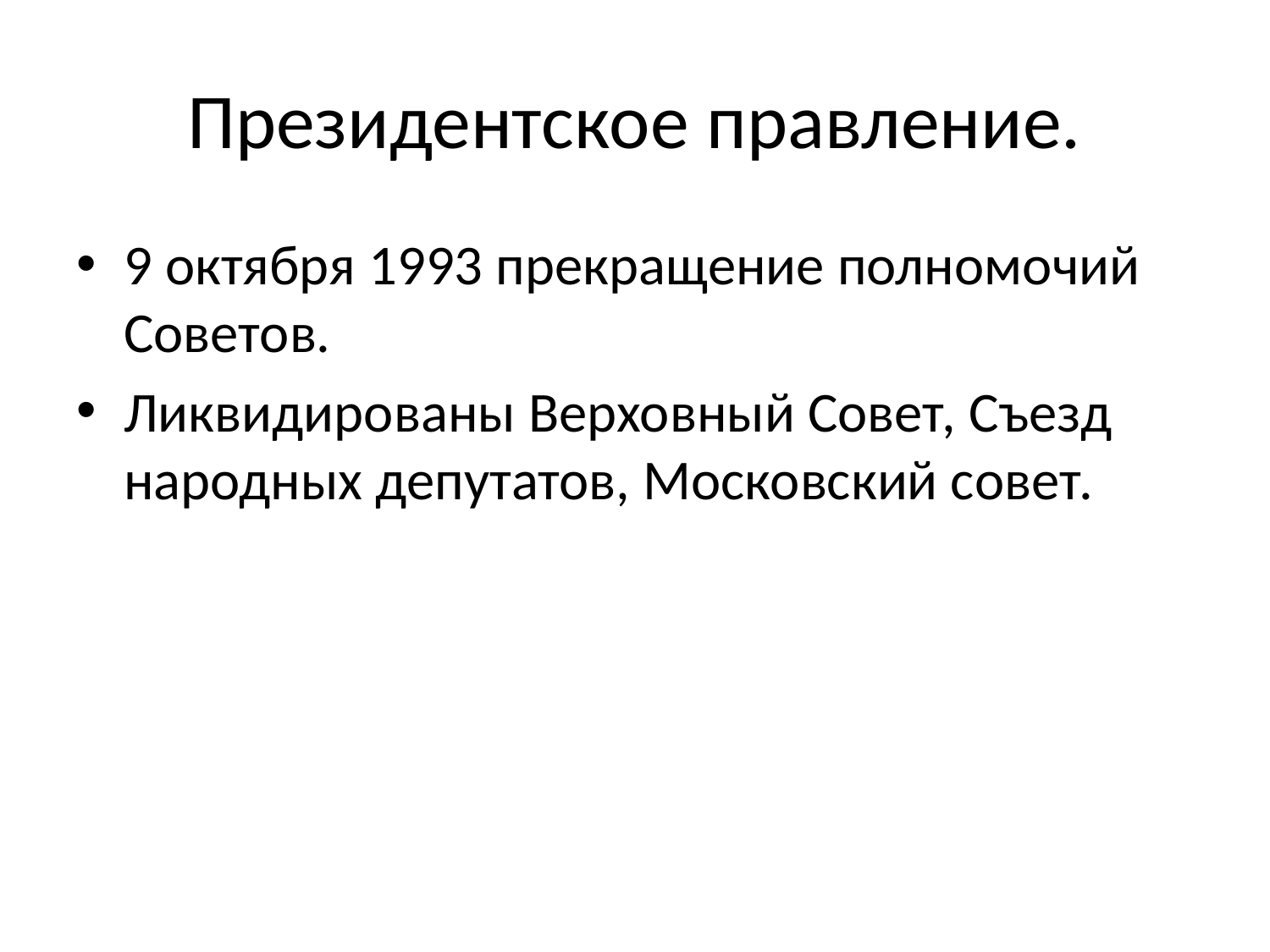

# Президентское правление.
9 октября 1993 прекращение полномочий Советов.
Ликвидированы Верховный Совет, Съезд народных депутатов, Московский совет.